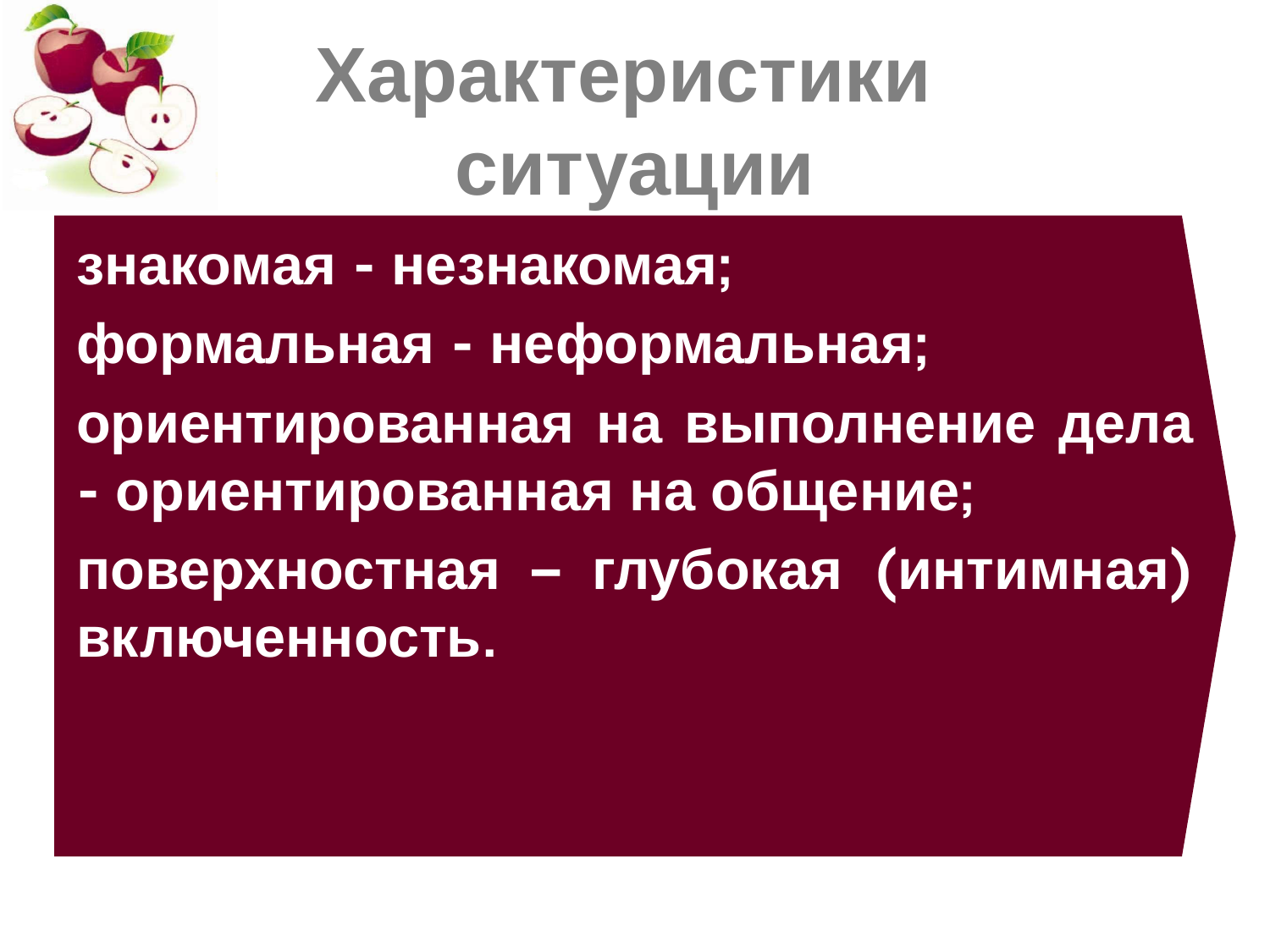

# Характеристики ситуации
знакомая - незнакомая;
формальная - неформальная;
ориентированная на выполнение дела - ориентированная на общение;
поверхностная – глубокая (интимная) включенность.